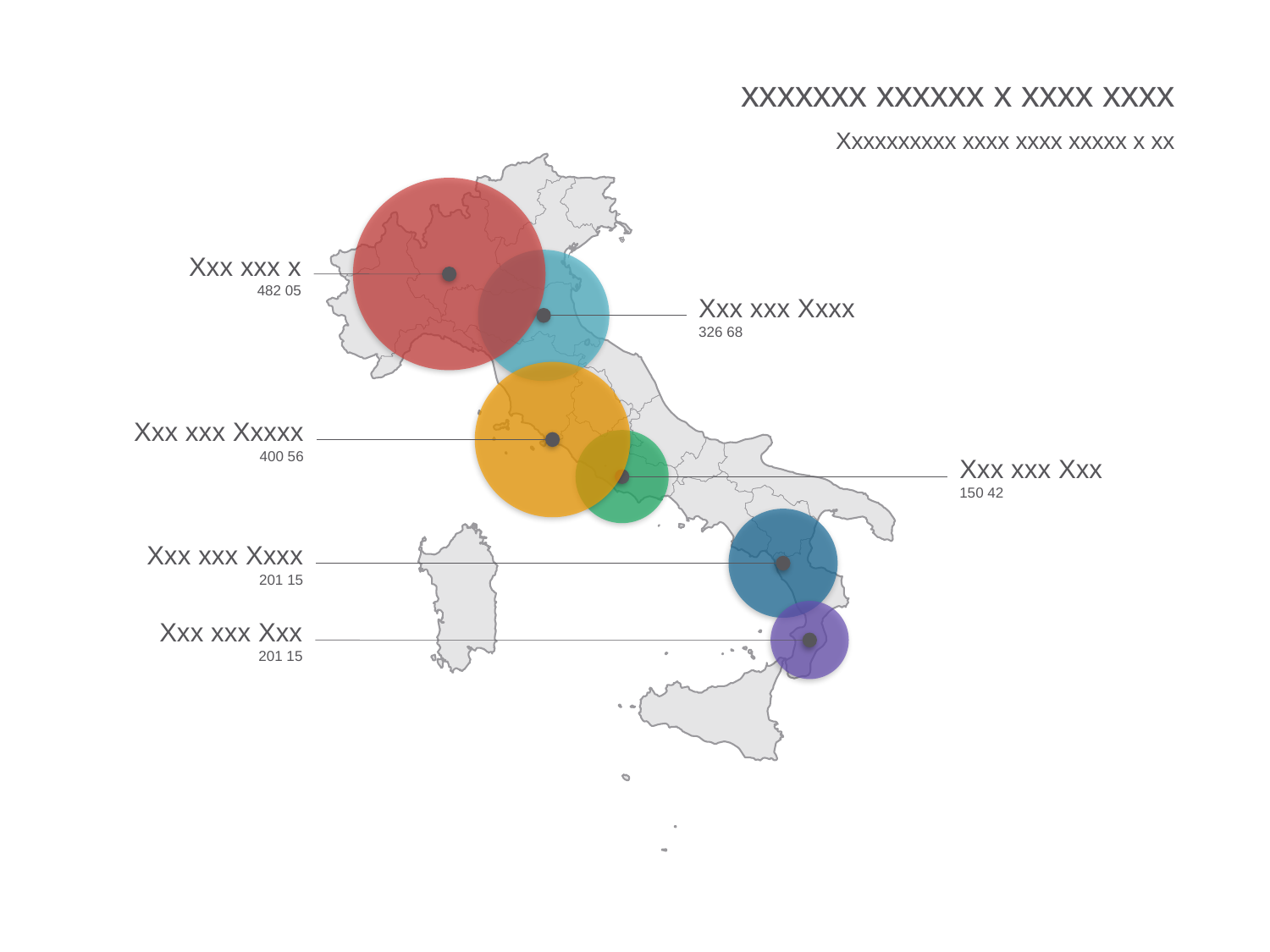

# xxxxxxx xxxxxx x xxxx xxxx
Xxxxxxxxxx xxxx xxxx xxxxx x xx

Xxx xxx x
482 05

Xxx xxx Xxxx
326 68

Xxx xxx Xxxxx
400 56

Xxx xxx Xxx
150 42

Xxx xxx Xxxx
201 15

Xxx xxx Xxx
201 15